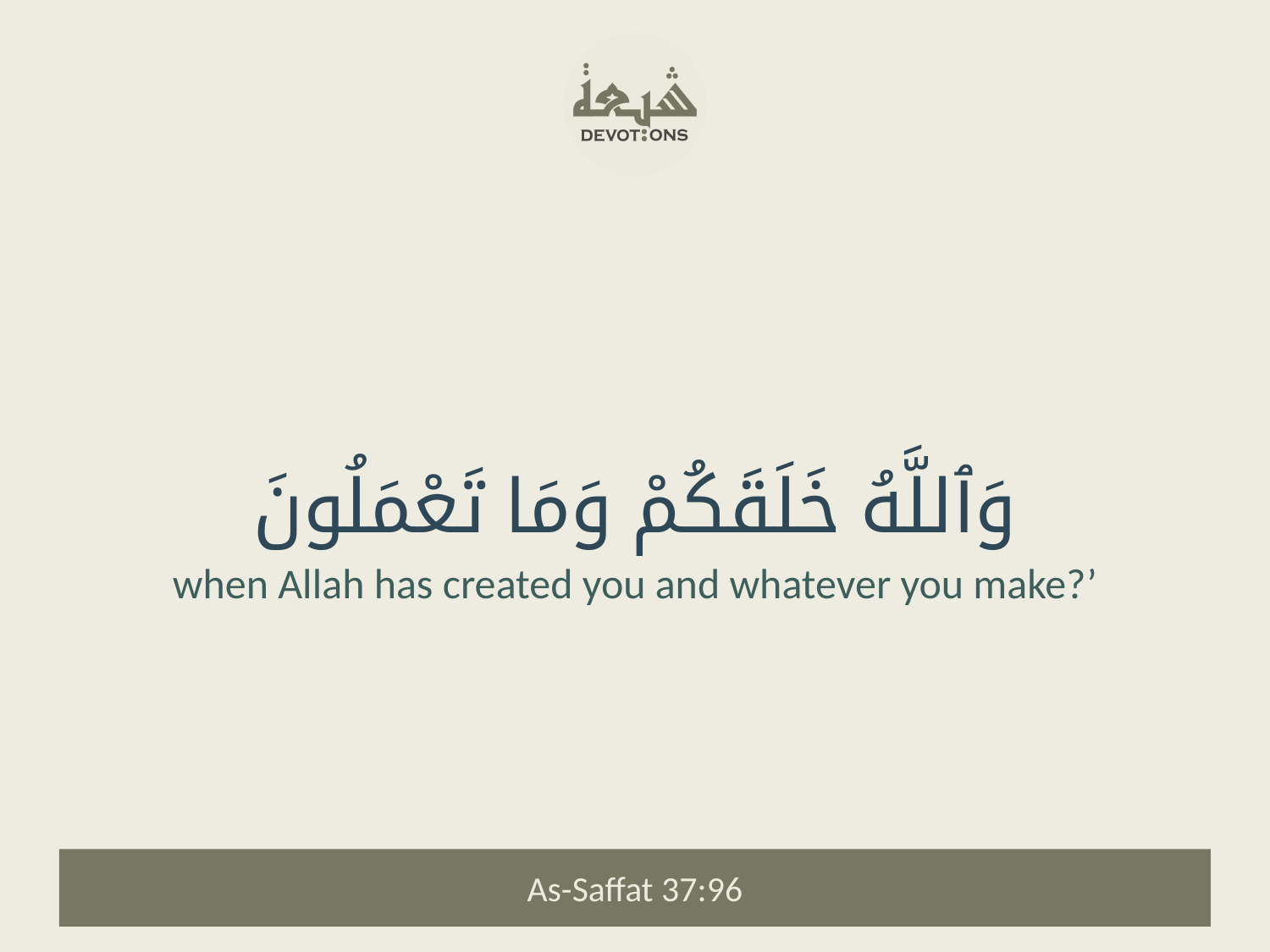

وَٱللَّهُ خَلَقَكُمْ وَمَا تَعْمَلُونَ
when Allah has created you and whatever you make?’
As-Saffat 37:96